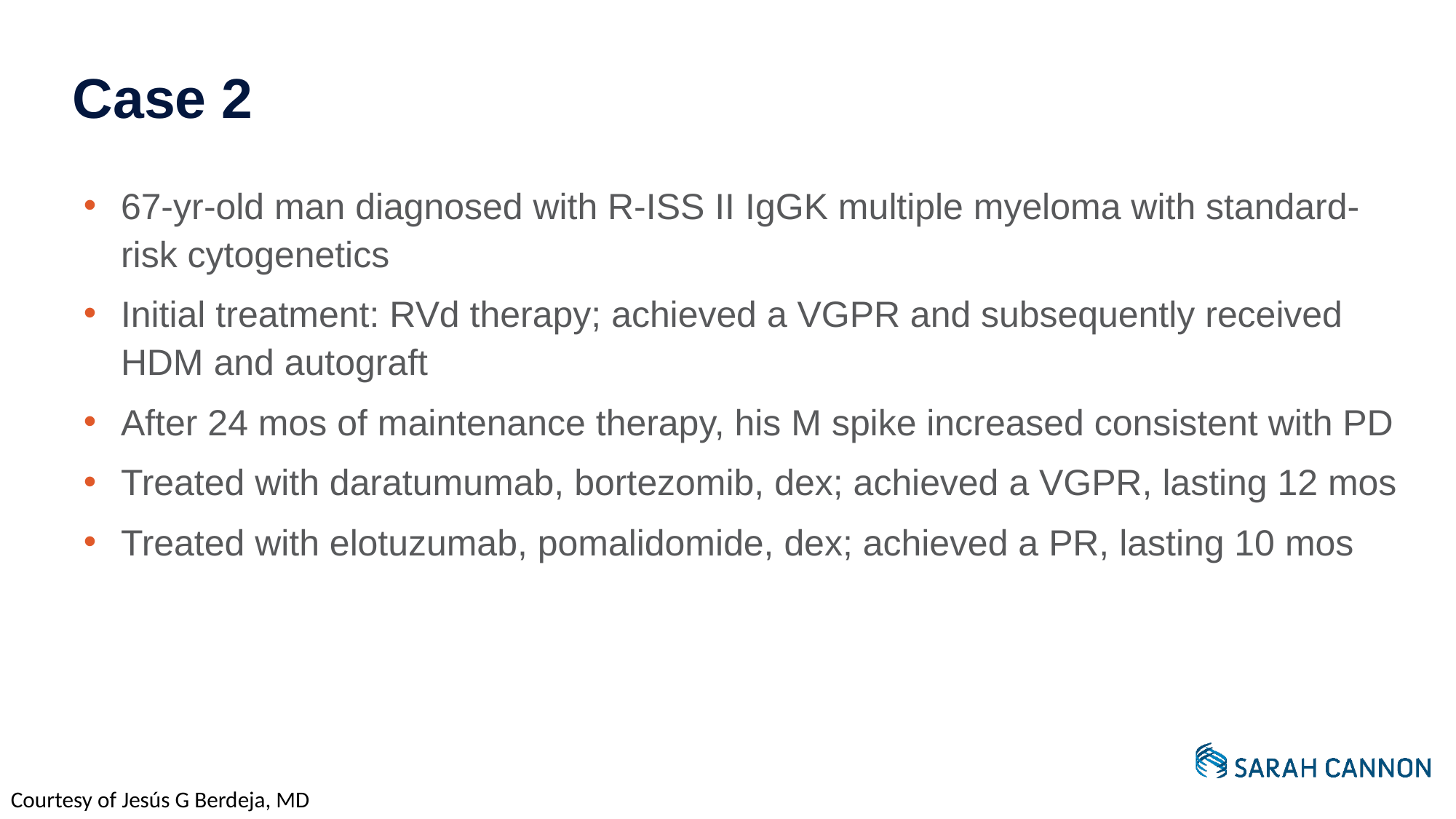

# Case 2
67-yr-old man diagnosed with R-ISS II IgGK multiple myeloma with standard- risk cytogenetics
Initial treatment: RVd therapy; achieved a VGPR and subsequently received HDM and autograft
After 24 mos of maintenance therapy, his M spike increased consistent with PD
Treated with daratumumab, bortezomib, dex; achieved a VGPR, lasting 12 mos
Treated with elotuzumab, pomalidomide, dex; achieved a PR, lasting 10 mos
Courtesy of Jesús G Berdeja, MD